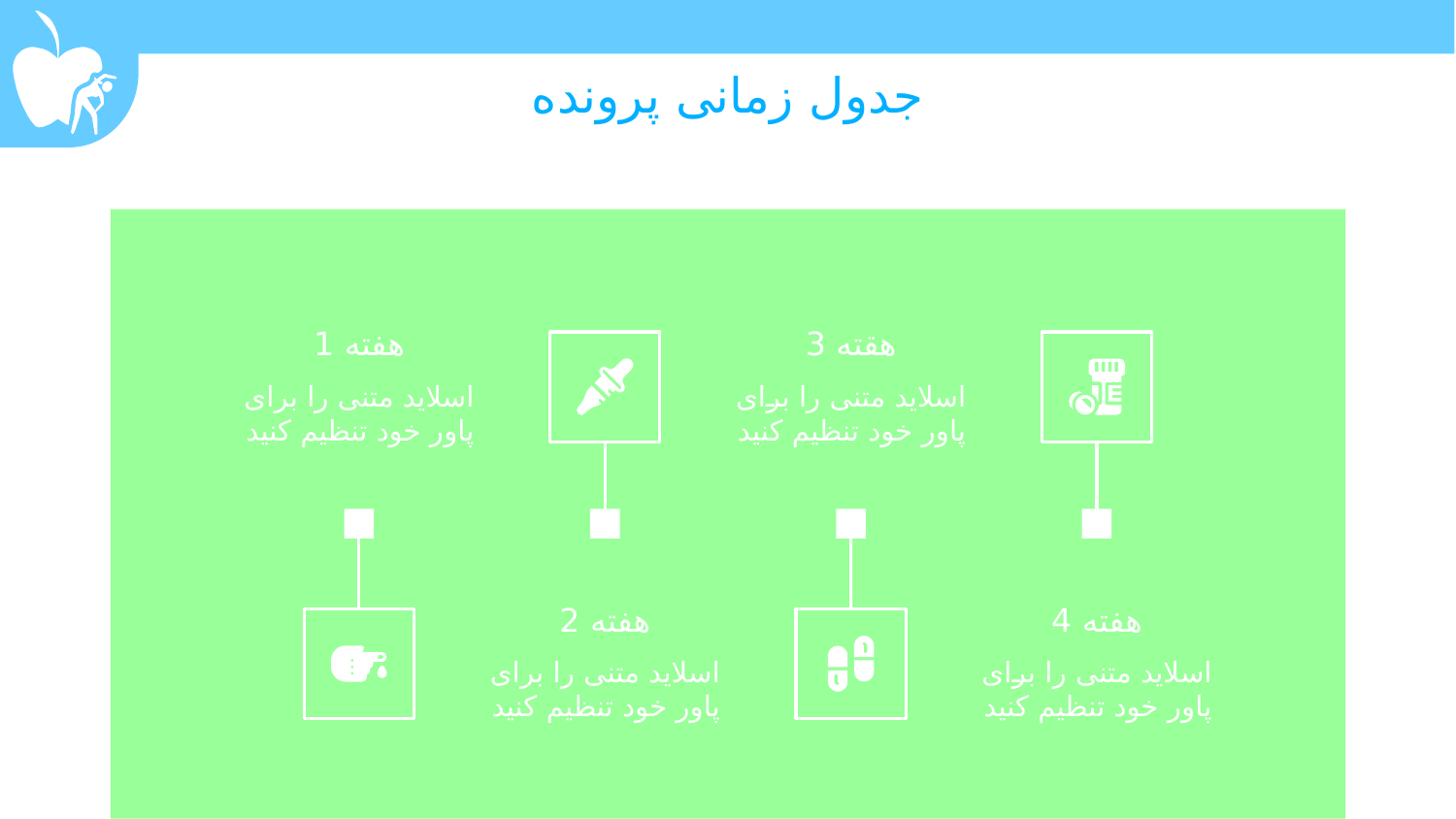

# جدول زمانی پرونده
هفته 1
هقته 3

اسلاید متنی را برای پاور خود تنظیم کنید
اسلاید متنی را برای پاور خود تنظیم کنید

هفته 2
هفته 4

اسلاید متنی را برای پاور خود تنظیم کنید
اسلاید متنی را برای پاور خود تنظیم کنید